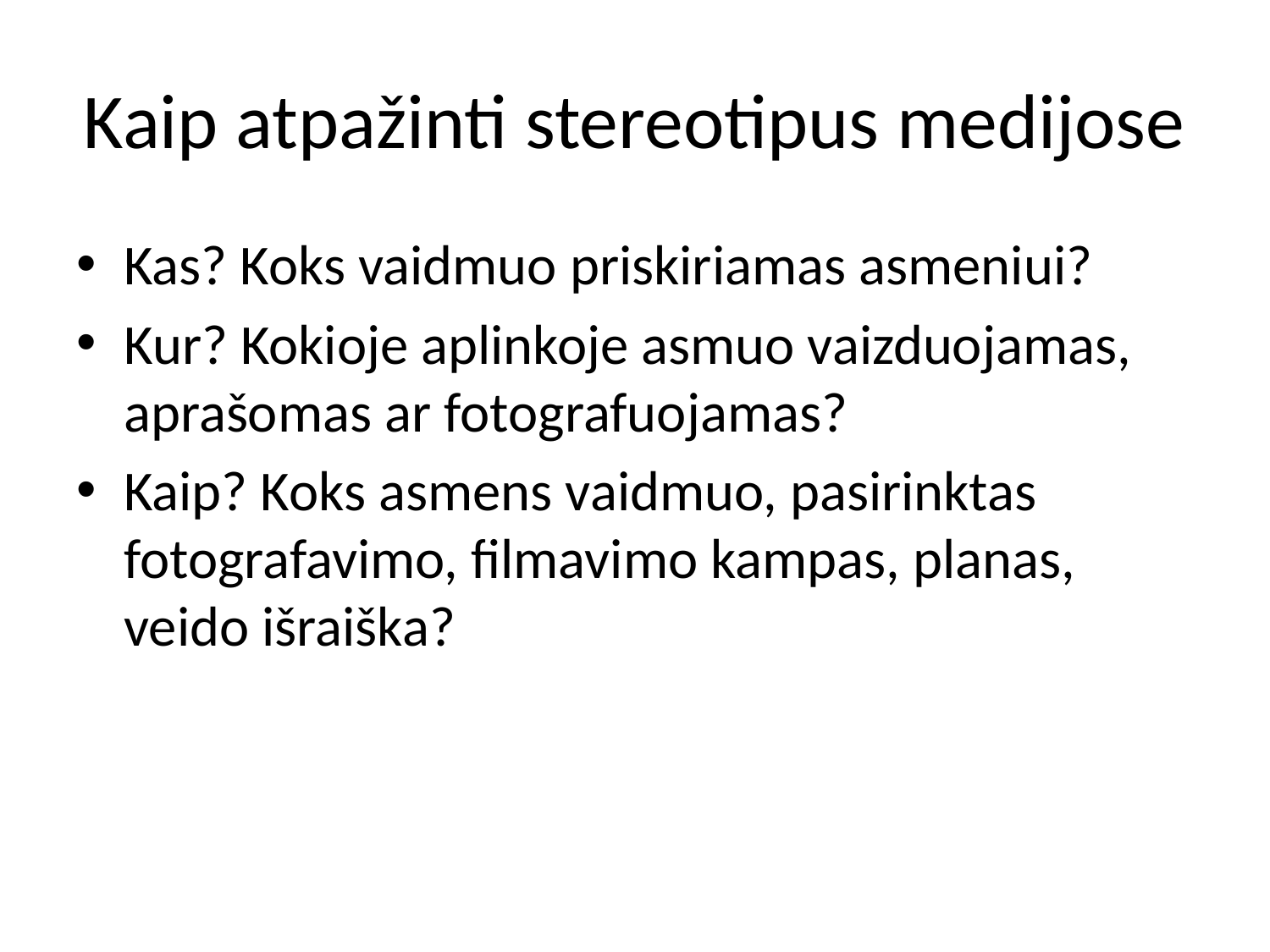

# Kaip atpažinti stereotipus medijose
Kas? Koks vaidmuo priskiriamas asmeniui?
Kur? Kokioje aplinkoje asmuo vaizduojamas, aprašomas ar fotografuojamas?
Kaip? Koks asmens vaidmuo, pasirinktas fotografavimo, filmavimo kampas, planas, veido išraiška?